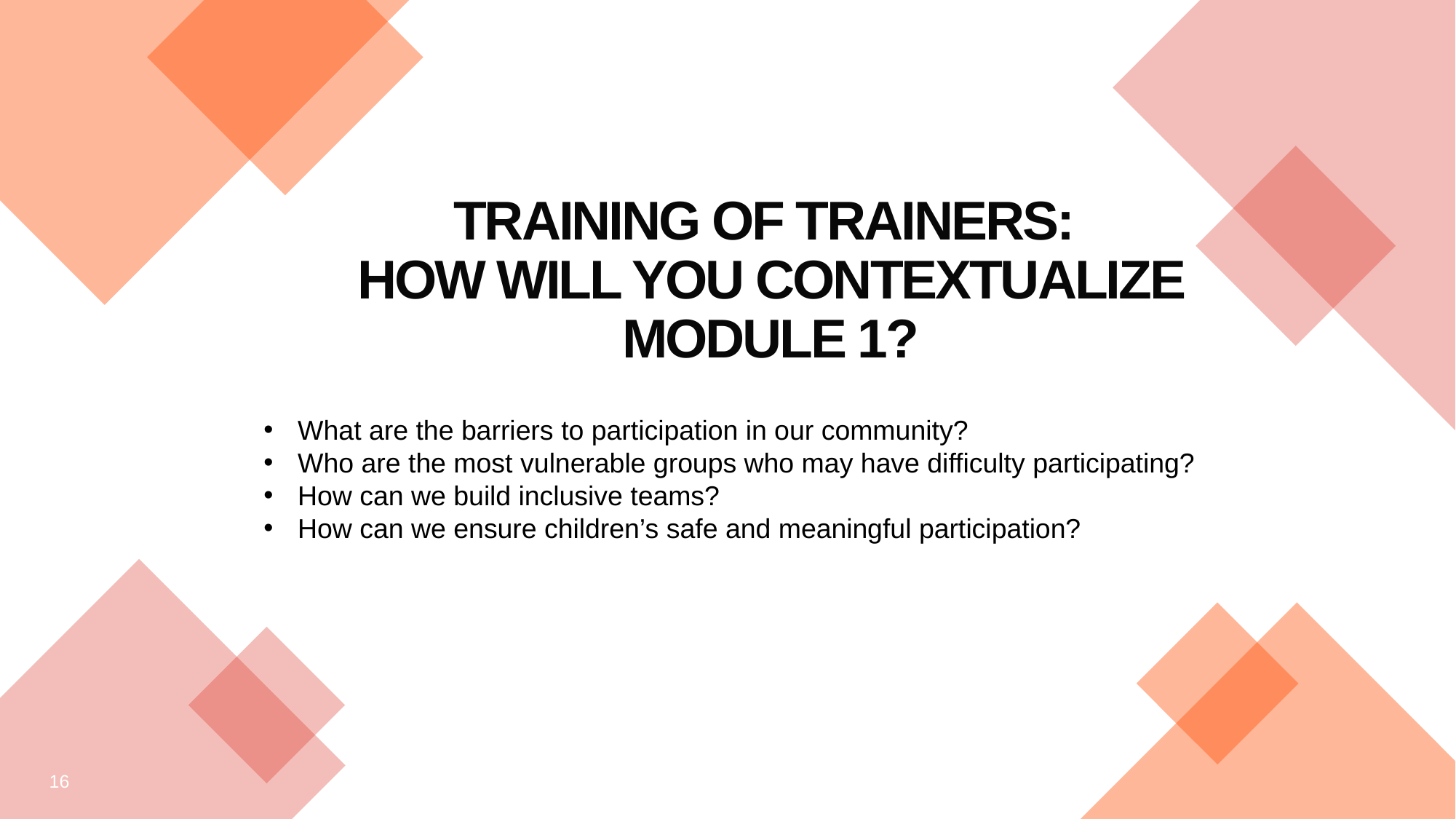

# Training of trainers: how will you contextualize module 1?

What are the barriers to participation in our community?
Who are the most vulnerable groups who may have difficulty participating?
How can we build inclusive teams?
How can we ensure children’s safe and meaningful participation?

16